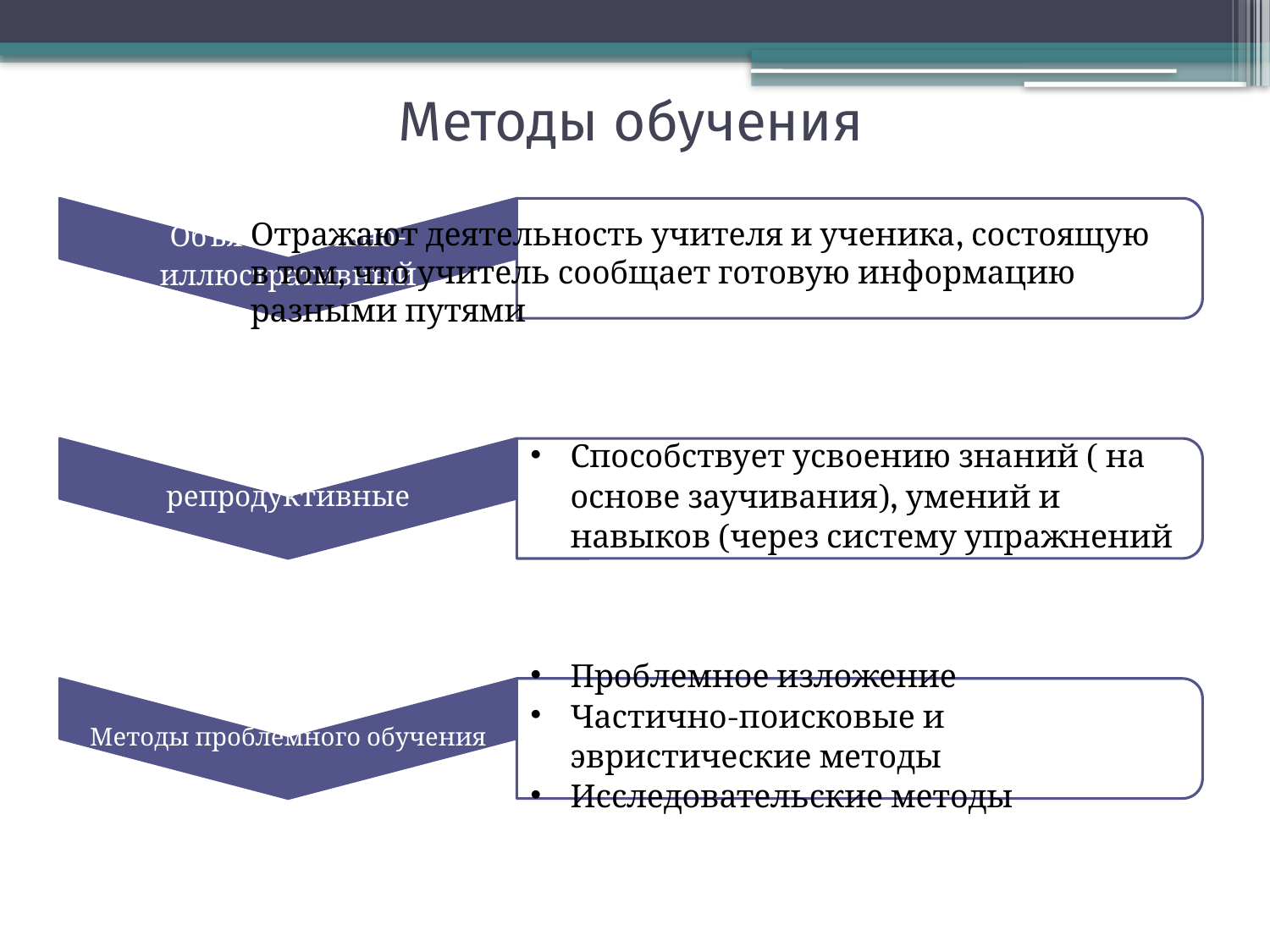

# Методы обучения
репродуктивные
Способствует усвоению знаний ( на основе заучивания), умений и навыков (через систему упражнений
Методы проблемного обучения
Проблемное изложение
Частично-поисковые и эвристические методы
Исследовательские методы
Отражают деятельность учителя и ученика, состоящую в том, что учитель сообщает готовую информацию разными путями